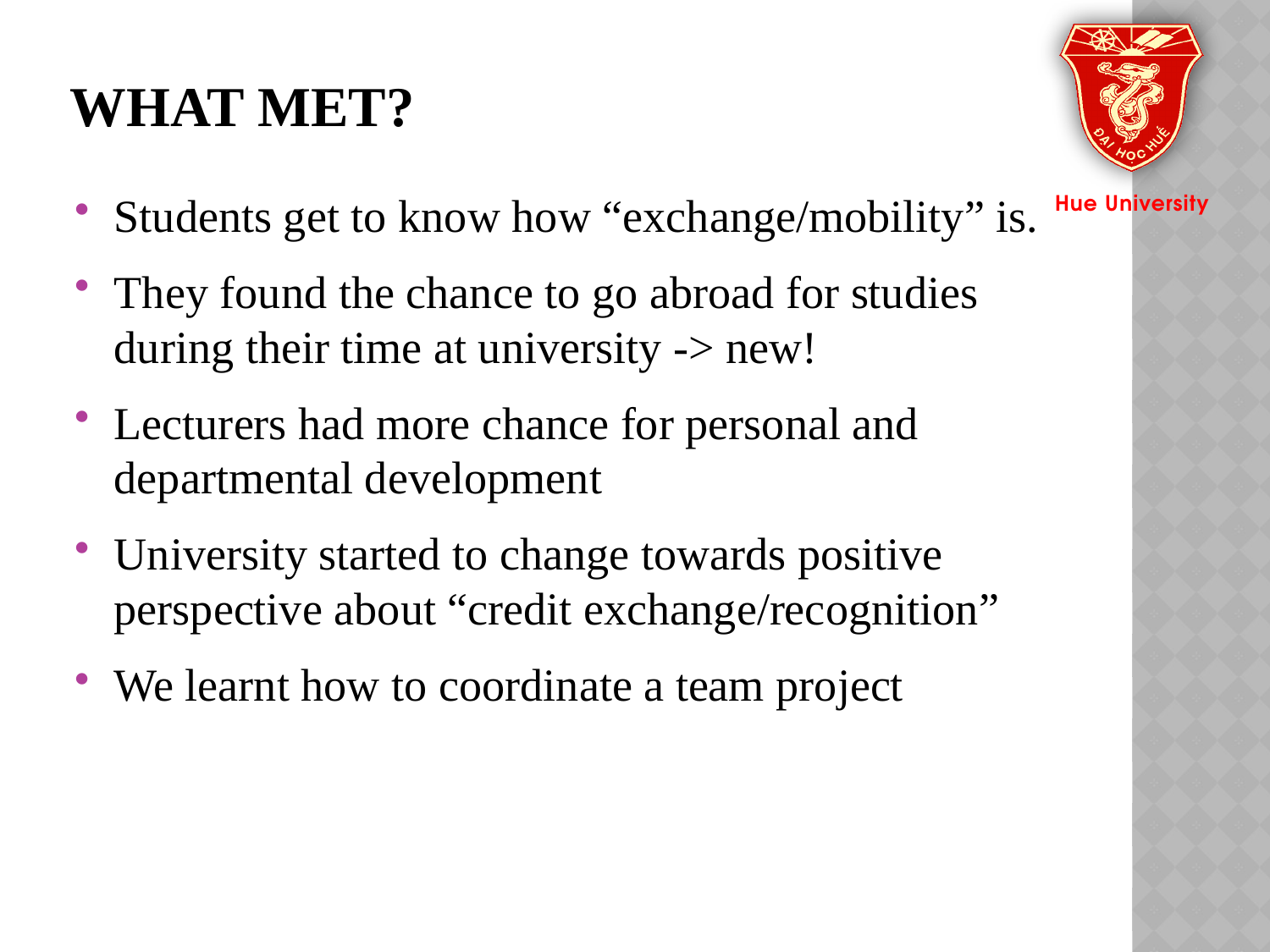

# WHAT MET?
Students get to know how “exchange/mobility” is.
They found the chance to go abroad for studies during their time at university -> new!
Lecturers had more chance for personal and departmental development
University started to change towards positive perspective about “credit exchange/recognition”
We learnt how to coordinate a team project